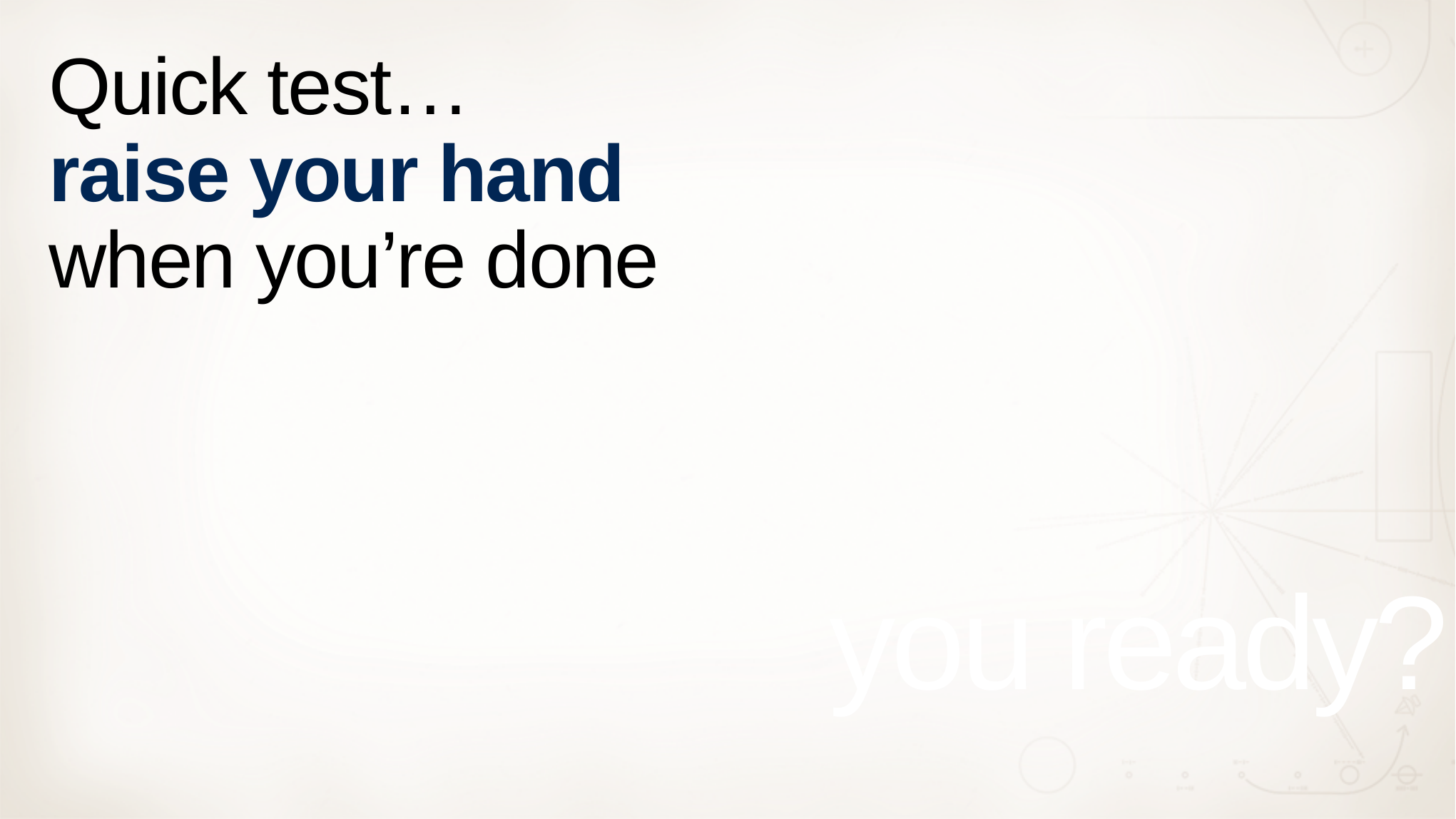

# Quick test… raise your hand when you’re done
you ready?